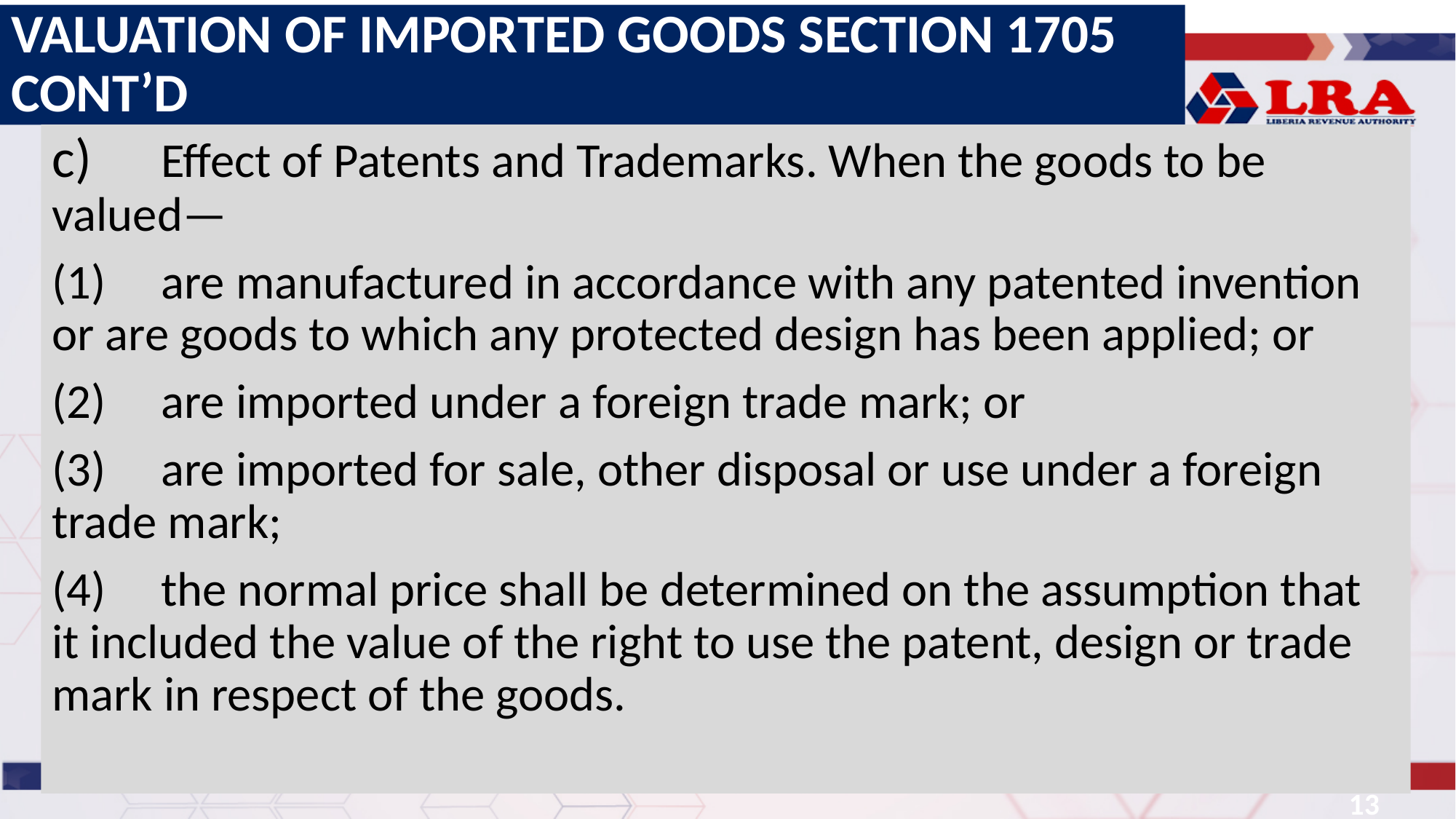

VALUATION OF IMPORTED GOODS SECTION 1705 CONT’D
c)	Effect of Patents and Trademarks. When the goods to be valued—
(1)	are manufactured in accordance with any patented invention or are goods to which any protected design has been applied; or
(2)	are imported under a foreign trade mark; or
(3)	are imported for sale, other disposal or use under a foreign trade mark;
(4)	the normal price shall be determined on the assumption that it included the value of the right to use the patent, design or trade mark in respect of the goods.

13